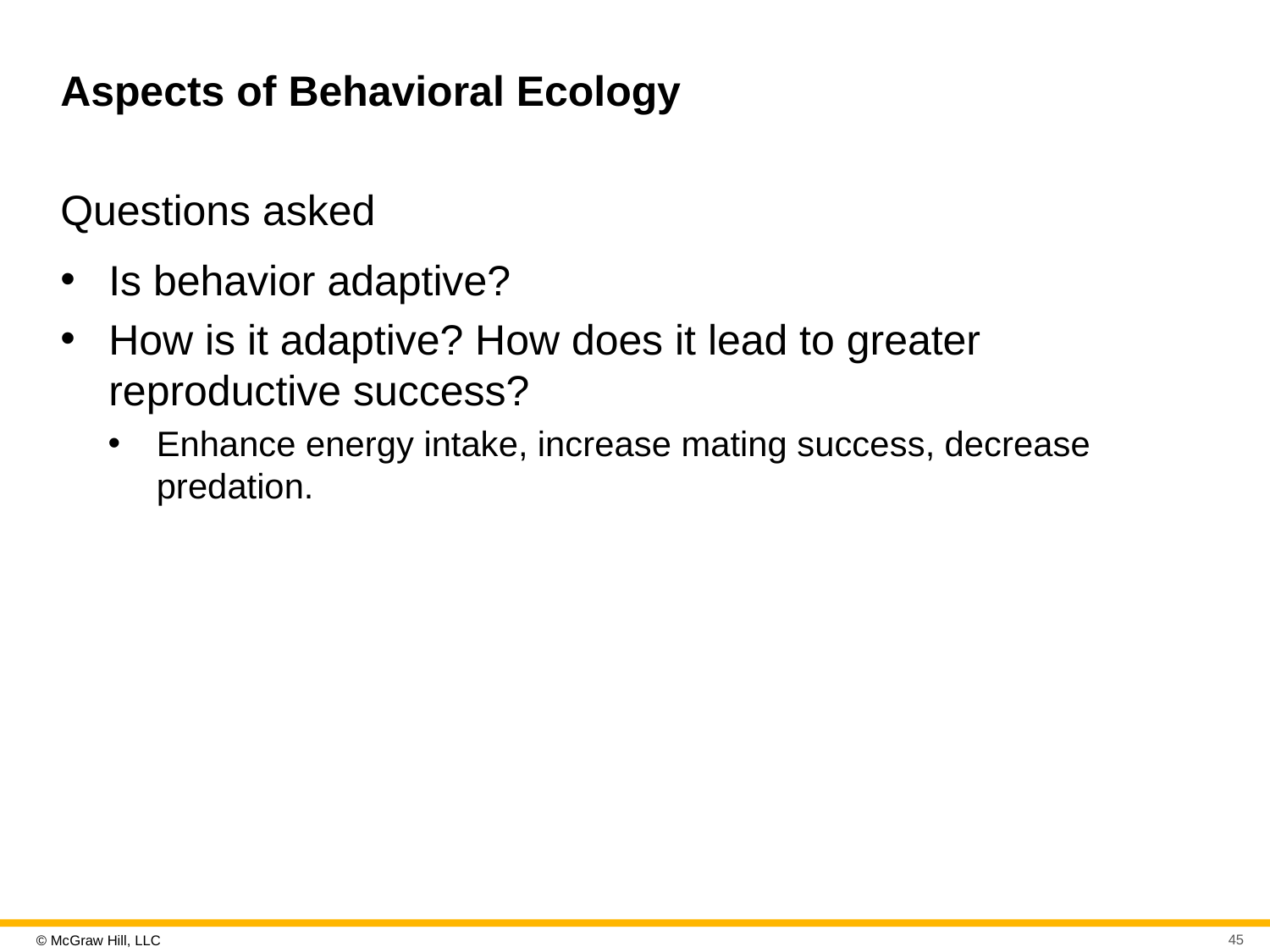

# Aspects of Behavioral Ecology
Questions asked
Is behavior adaptive?
How is it adaptive? How does it lead to greater reproductive success?
Enhance energy intake, increase mating success, decrease predation.
45